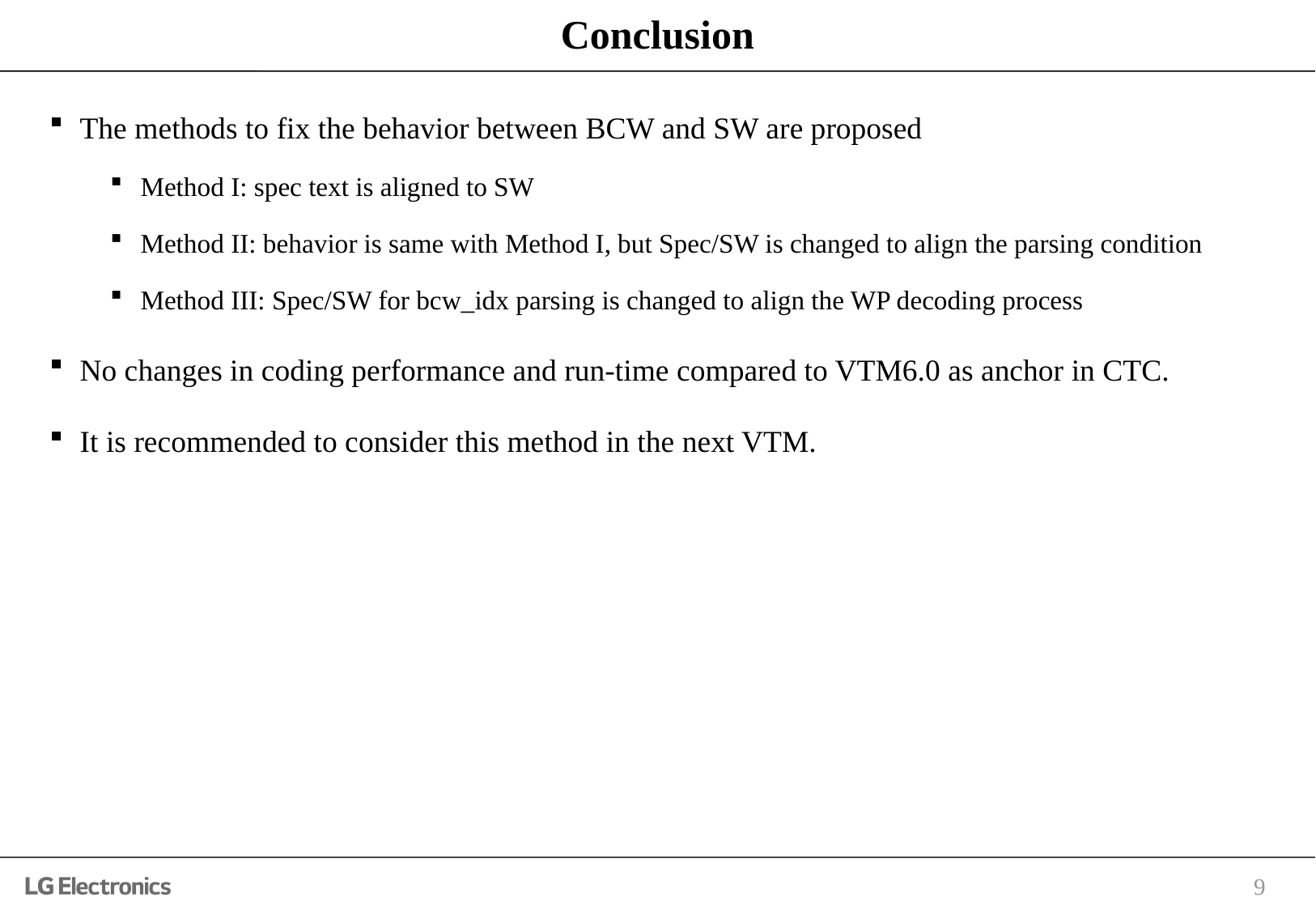

# Conclusion

The methods to fix the behavior between BCW and SW are proposed
Method I: spec text is aligned to SW
Method II: behavior is same with Method I, but Spec/SW is changed to align the parsing condition
Method III: Spec/SW for bcw_idx parsing is changed to align the WP decoding process
No changes in coding performance and run-time compared to VTM6.0 as anchor in CTC.
It is recommended to consider this method in the next VTM.
9